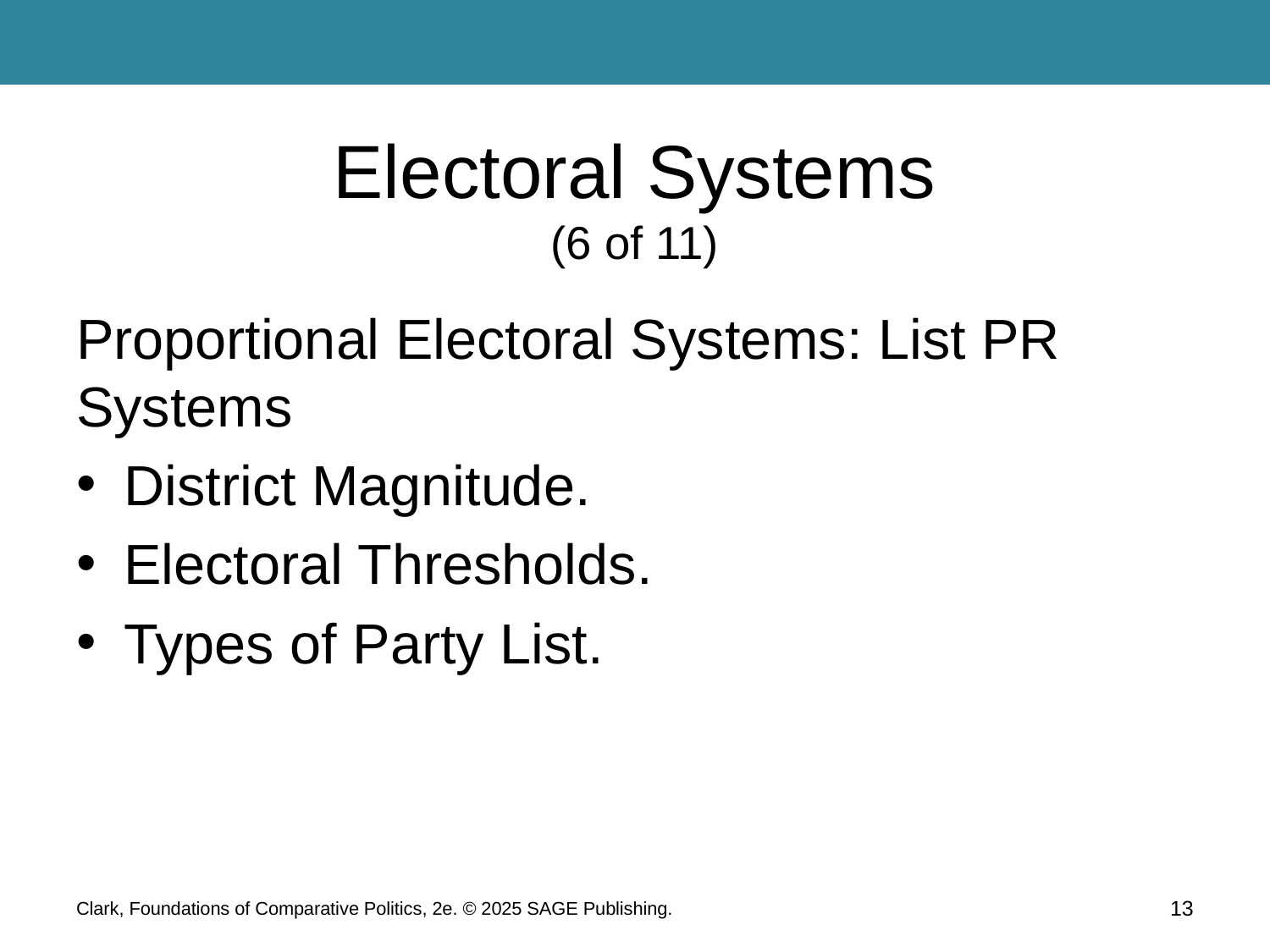

# Electoral Systems (6 of 11)
Proportional Electoral Systems: List PR Systems
District Magnitude.
Electoral Thresholds.
Types of Party List.
Clark, Foundations of Comparative Politics, 2e. © 2025 SAGE Publishing.
13